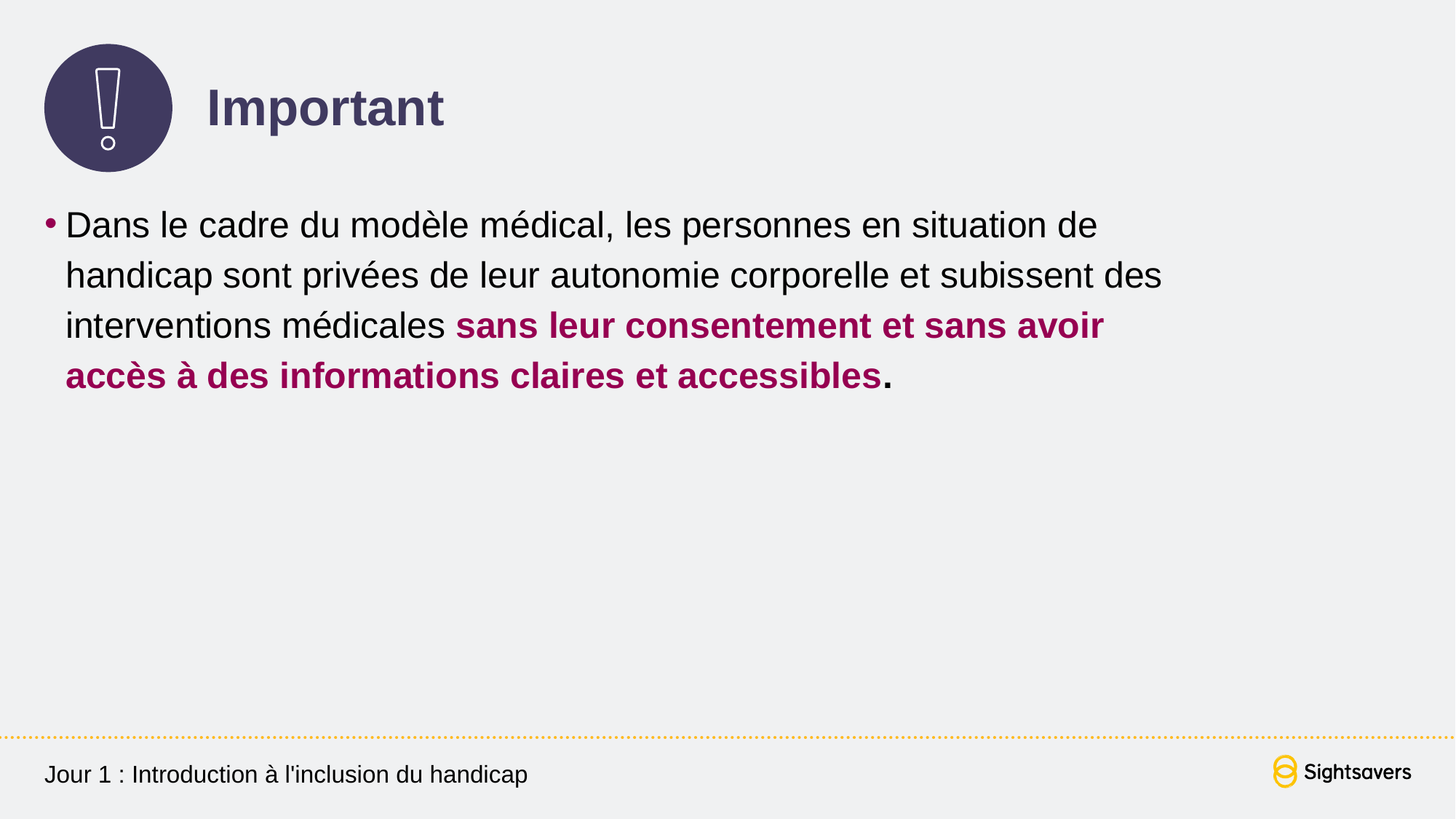

# Important
Dans le cadre du modèle médical, les personnes en situation de
handicap sont privées de leur autonomie corporelle et subissent des interventions médicales sans leur consentement et sans avoir accès à des informations claires et accessibles.
Jour 1 : Introduction à l'inclusion du handicap